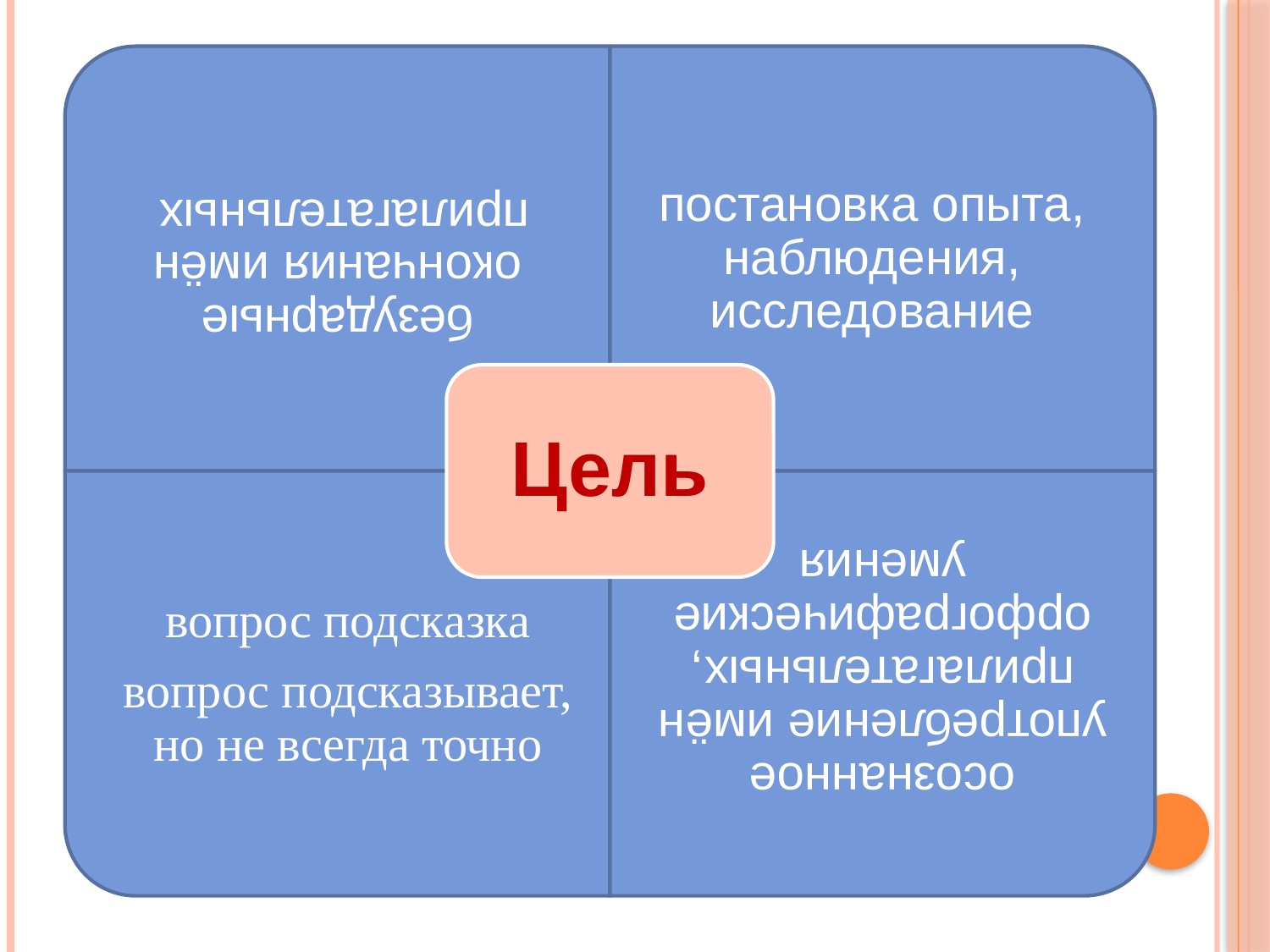

безударные окончания имён прилагательных
постановка опыта, наблюдения, исследование
вопрос подсказка
вопрос подсказывает, но не всегда точно
осознанное употребление имён прилагательных, орфографические умения
Цель